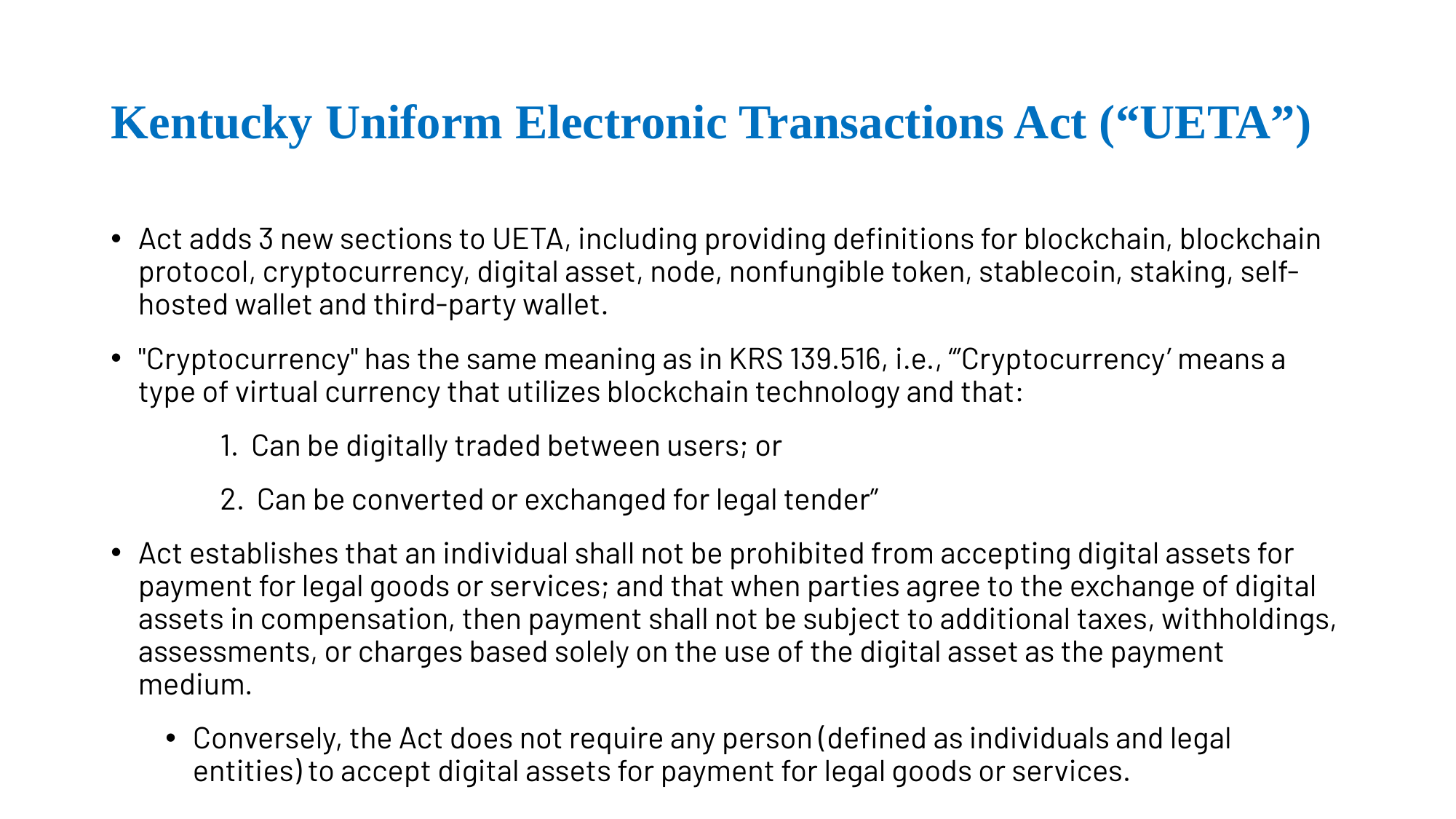

# Kentucky Uniform Electronic Transactions Act (“UETA”)
Act adds 3 new sections to UETA, including providing definitions for blockchain, blockchain protocol, cryptocurrency, digital asset, node, nonfungible token, stablecoin, staking, self-hosted wallet and third-party wallet.
"Cryptocurrency" has the same meaning as in KRS 139.516, i.e., “’Cryptocurrency’ means a type of virtual currency that utilizes blockchain technology and that:
	1.  Can be digitally traded between users; or
	2.  Can be converted or exchanged for legal tender”
Act establishes that an individual shall not be prohibited from accepting digital assets for   payment for legal goods or services; and that when parties agree to the exchange of digital assets in compensation, then payment shall not be subject to additional taxes, withholdings, assessments, or charges based solely on the use of the digital asset as the payment medium.
Conversely, the Act does not require any person (defined as individuals and legal 	entities) to accept digital assets for payment for legal goods or services.